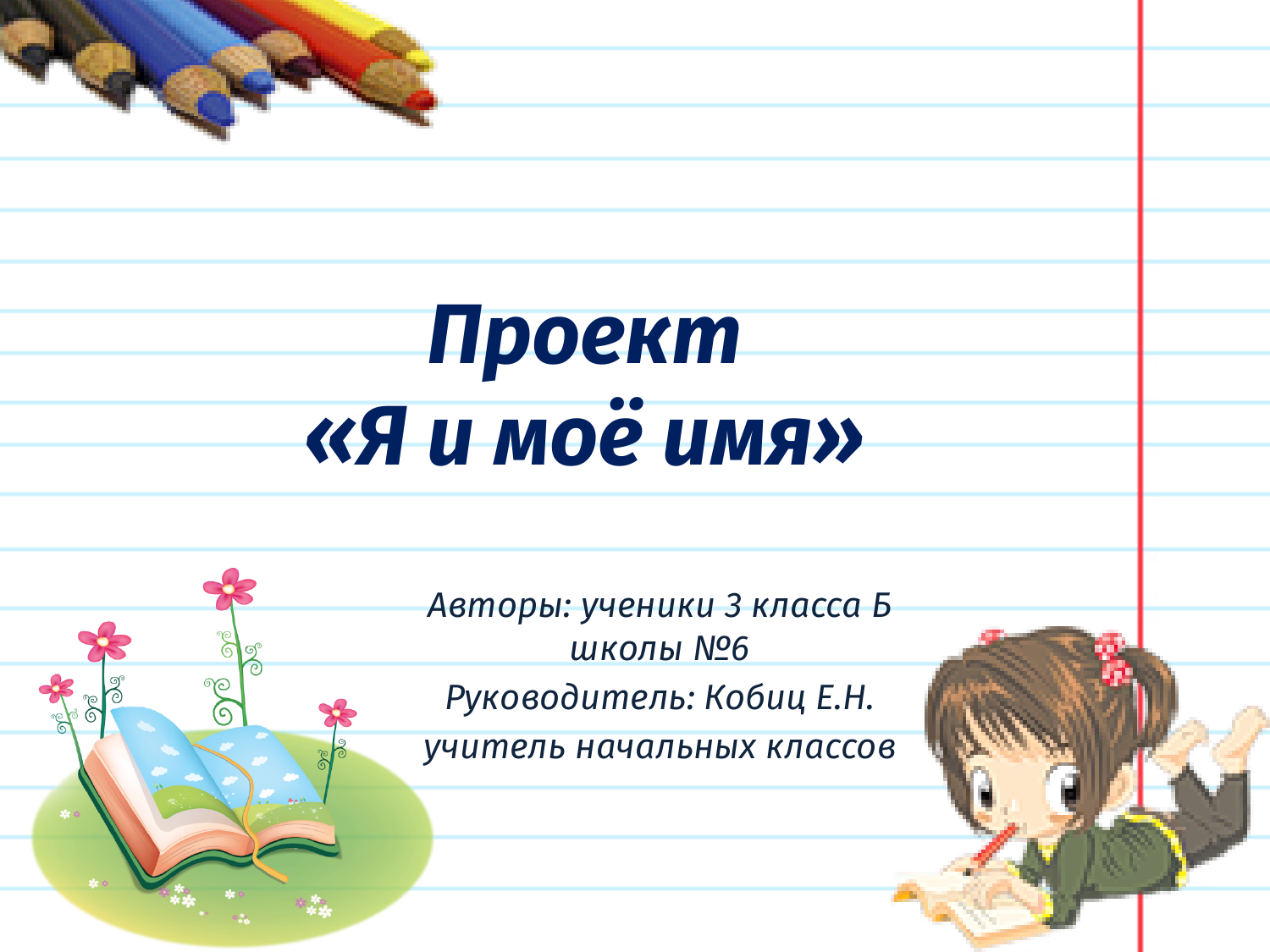

# Проект «Я и моё имя»
Авторы: ученики 3 класса Б школы №6
Руководитель: Кобиц Е.Н.
учитель начальных классов